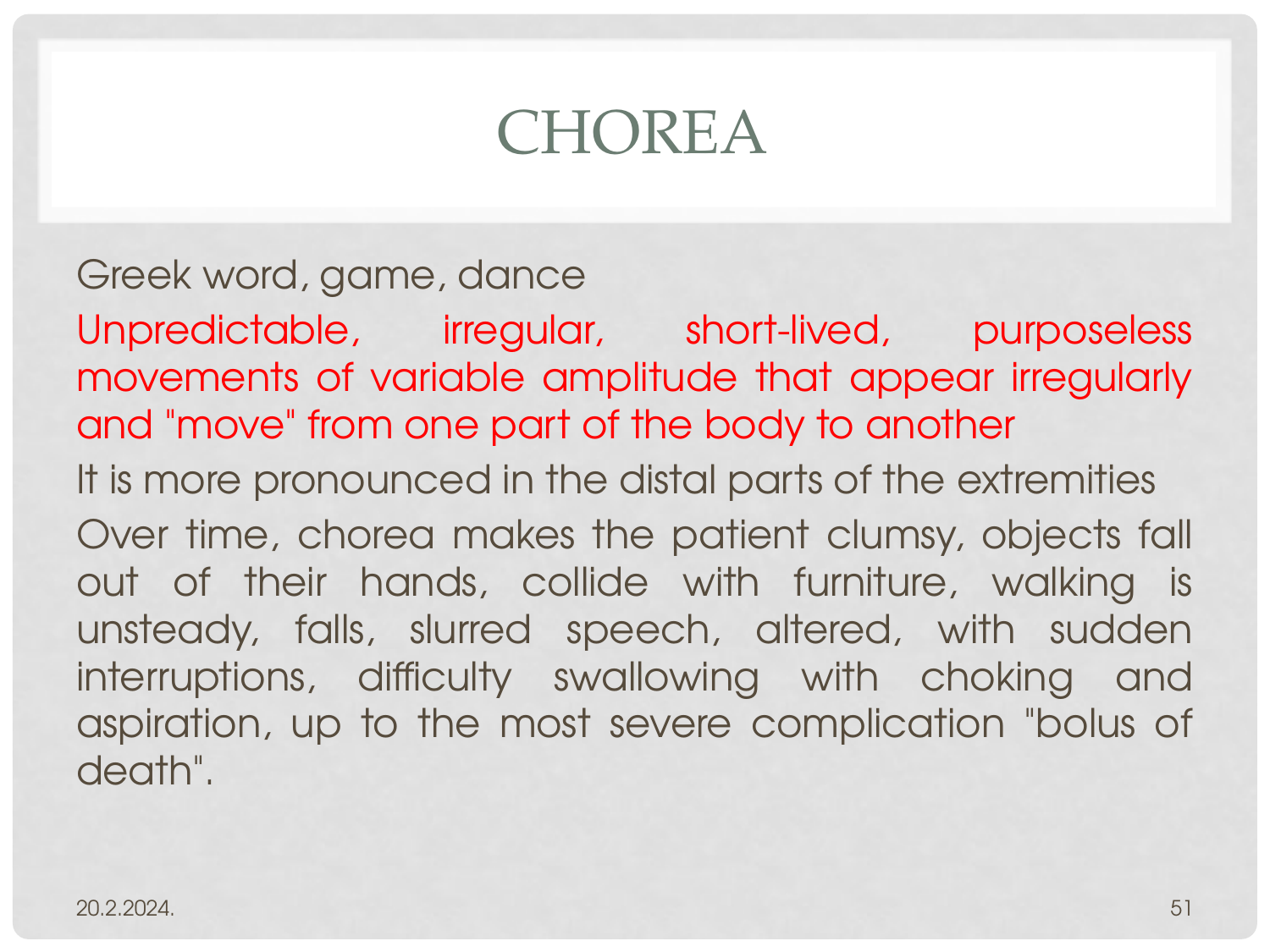

# CHOREA
Greek word, game, dance
Unpredictable, irregular, short-lived, purposeless movements of variable amplitude that appear irregularly and "move" from one part of the body to another
It is more pronounced in the distal parts of the extremities
Over time, chorea makes the patient clumsy, objects fall out of their hands, collide with furniture, walking is unsteady, falls, slurred speech, altered, with sudden interruptions, difficulty swallowing with choking and aspiration, up to the most severe complication "bolus of death".
20.2.2024.
51